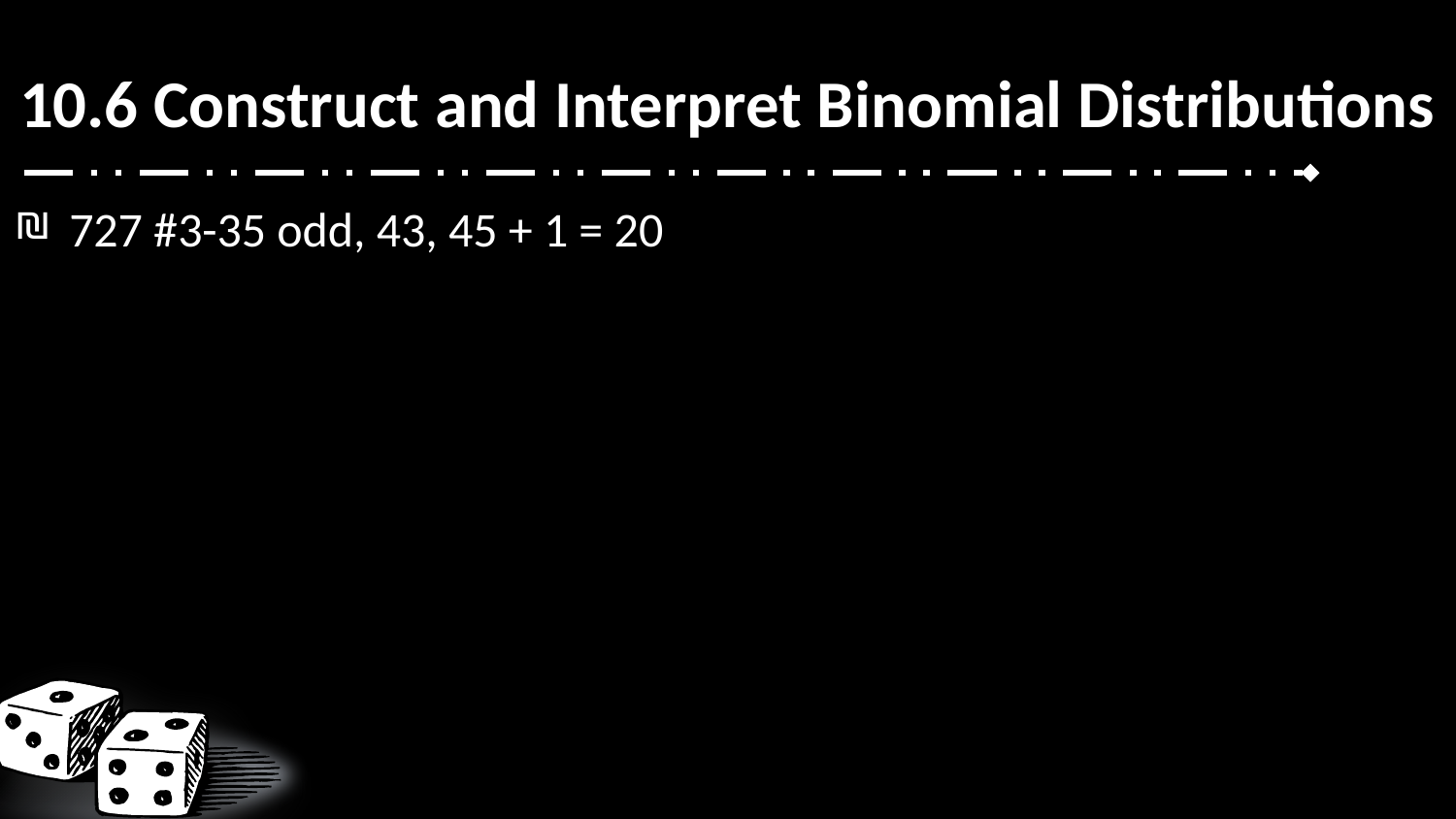

# 10.6 Construct and Interpret Binomial Distributions
727 #3-35 odd, 43, 45 + 1 = 20